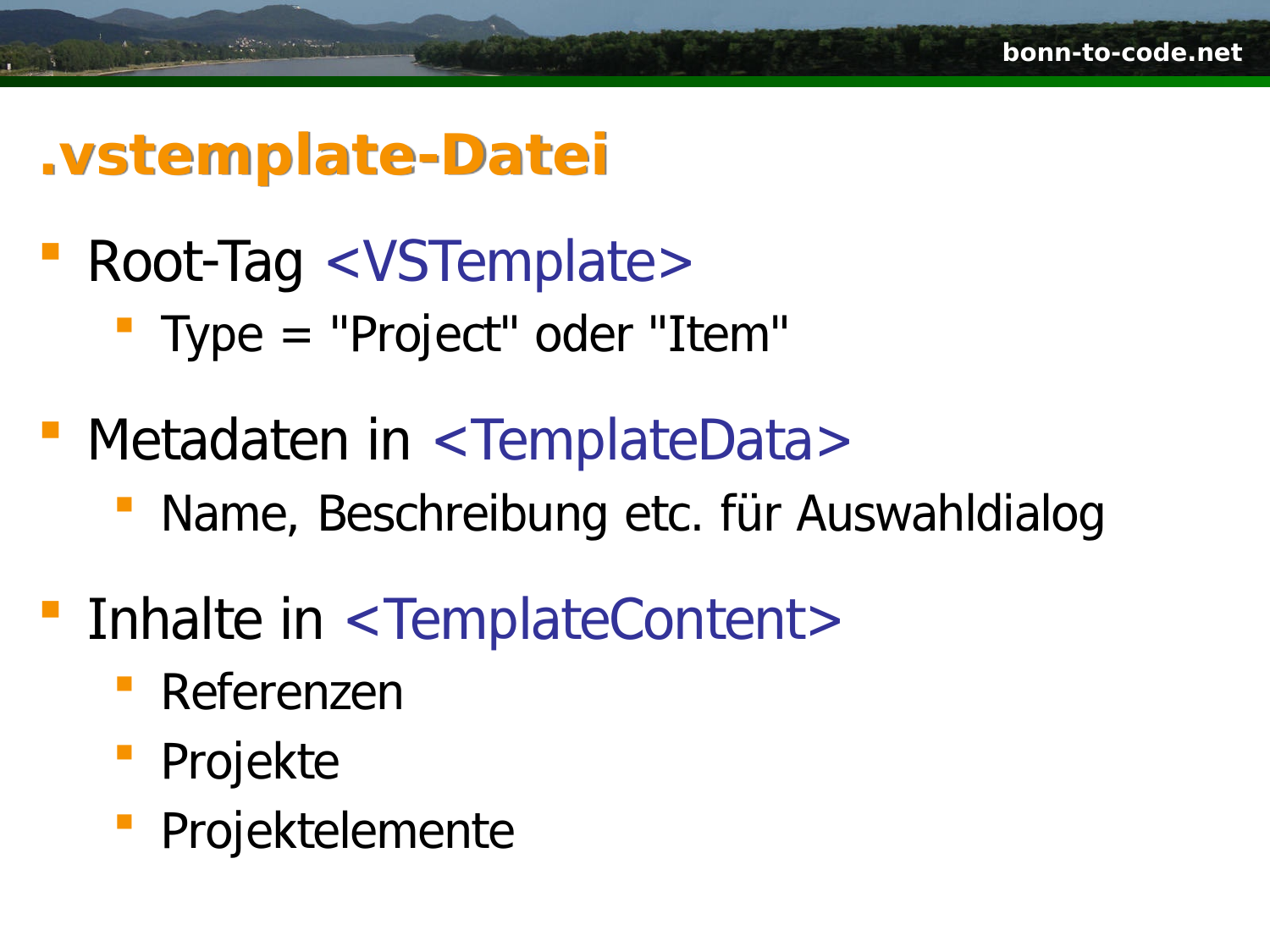

# .vstemplate-Datei
Root-Tag <VSTemplate>
Type = "Project" oder "Item"
Metadaten in <TemplateData>
Name, Beschreibung etc. für Auswahldialog
Inhalte in <TemplateContent>
Referenzen
Projekte
Projektelemente

Referenz aller Tags in MSDN Library unter "Visual Studio Template Schema Reference"
(Tipp: Suchbegriff mit Anführungszeichen eingeben)